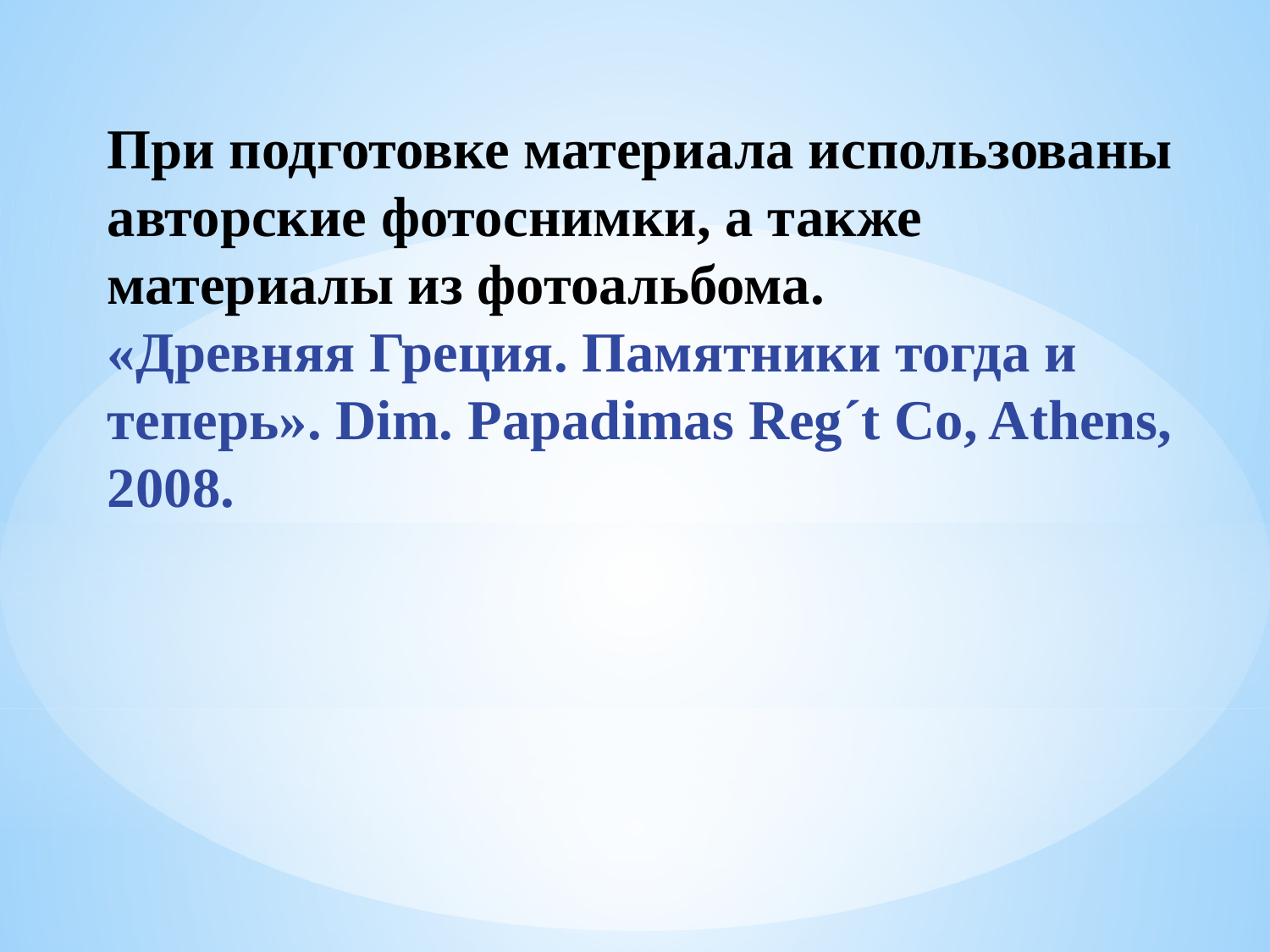

При подготовке материала использованы авторские фотоснимки, а также материалы из фотоальбома.
«Древняя Греция. Памятники тогда и теперь». Dim. Papadimas Reg´t Co, Athens, 2008.